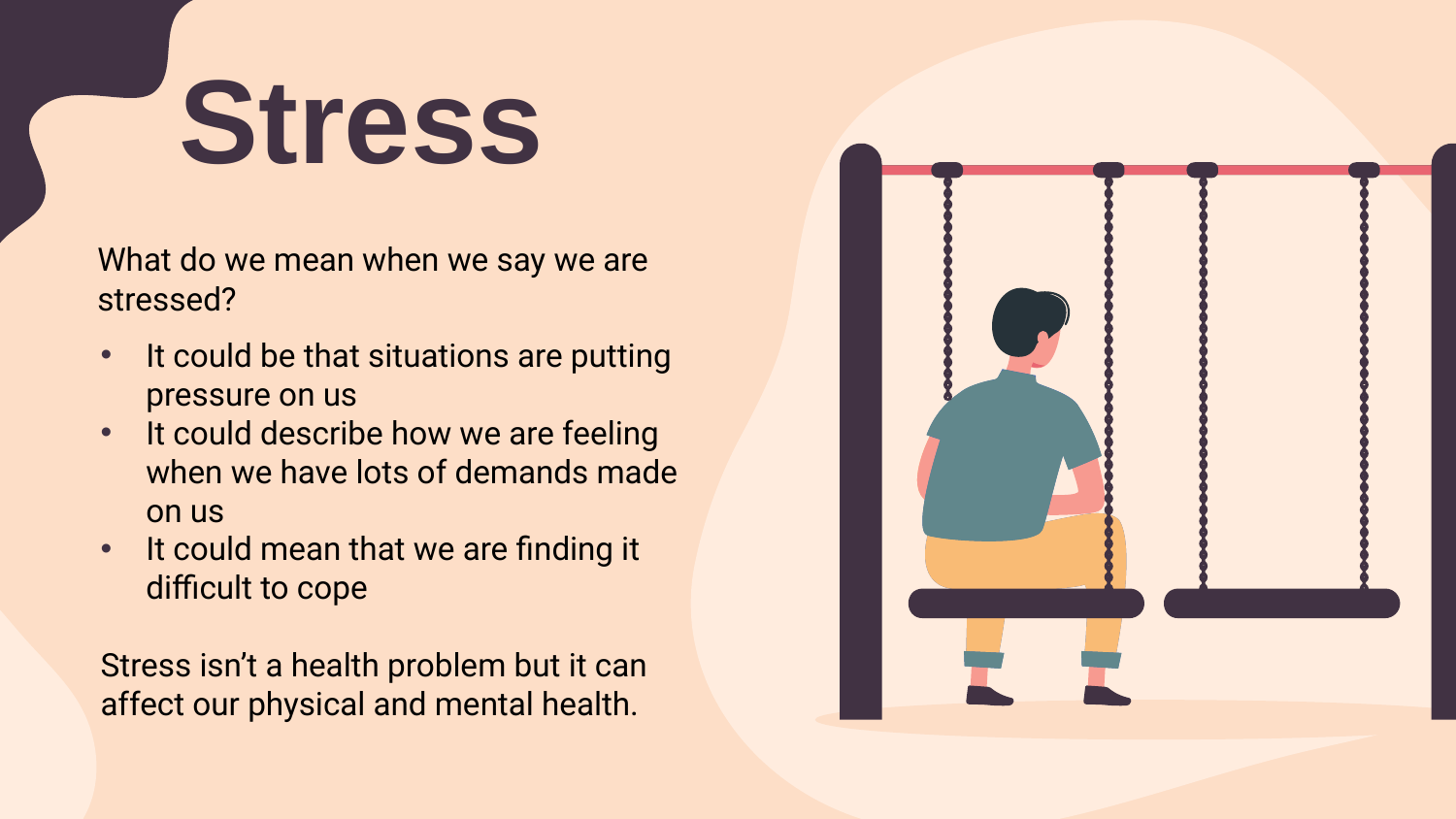

# Stress

What do we mean when we say we are stressed?

It could be that situations are putting pressure on us
It could describe how we are feeling when we have lots of demands made on us
It could mean that we are finding it difficult to cope

Stress isn’t a health problem but it can affect our physical and mental health.

Please, keep this slide for attribution.